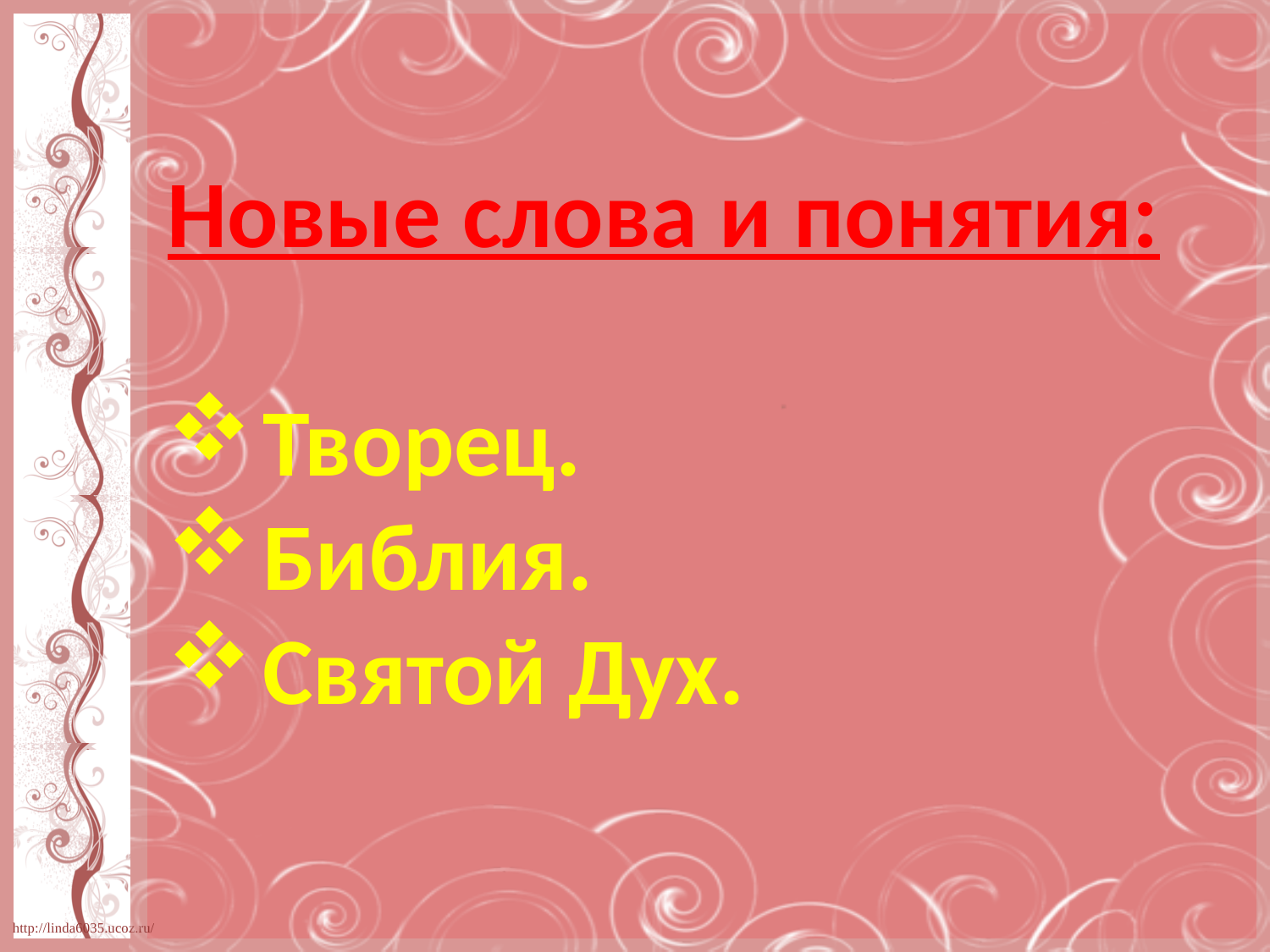

Новые слова и понятия:

Творец.
Библия.
Святой Дух.